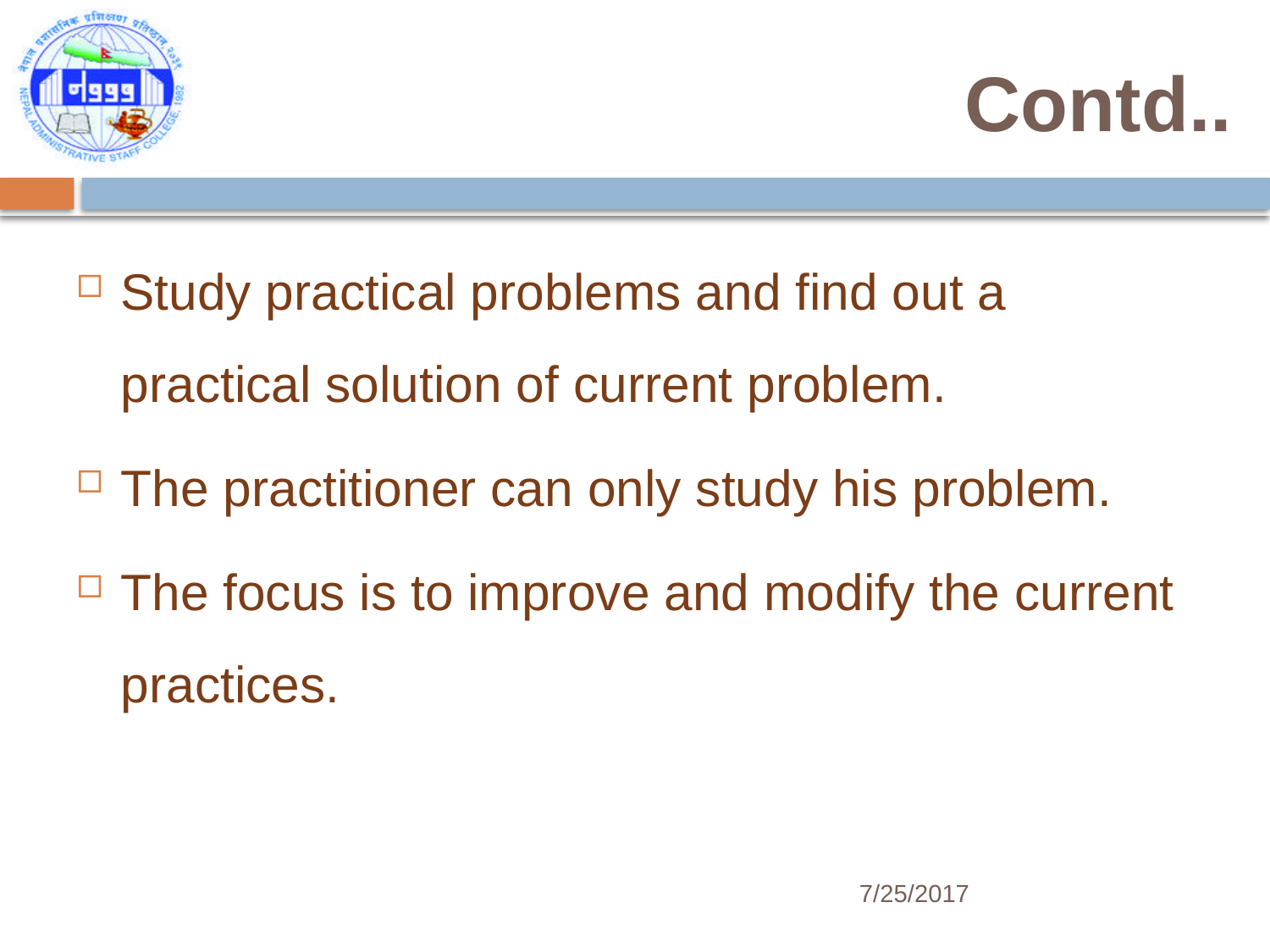

# Contd..
Study practical problems and find out a practical solution of current problem.
The practitioner can only study his problem.
The focus is to improve and modify the current practices.

7/25/2017